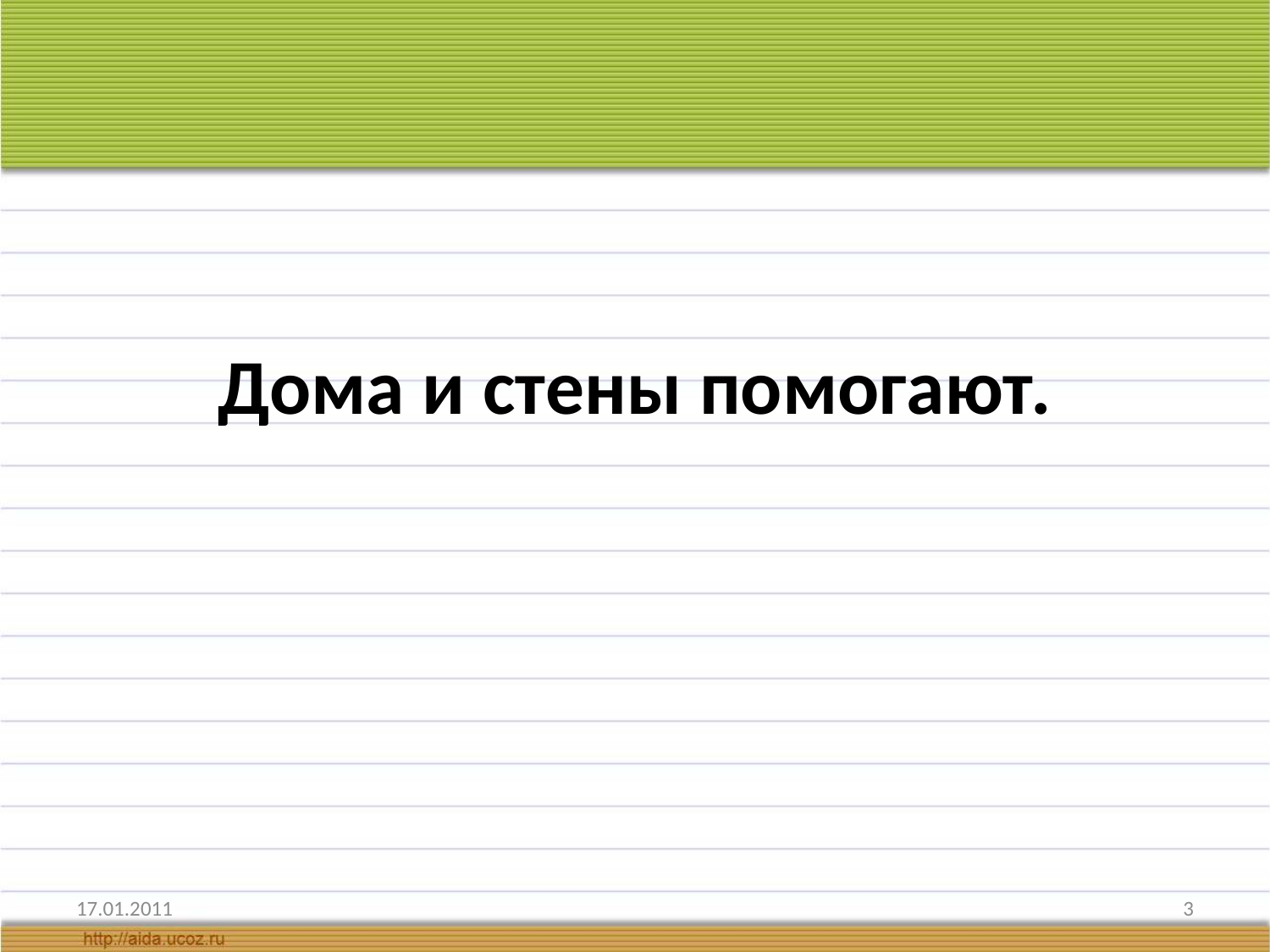

#

Дома и стены помогают.
17.01.2011
3